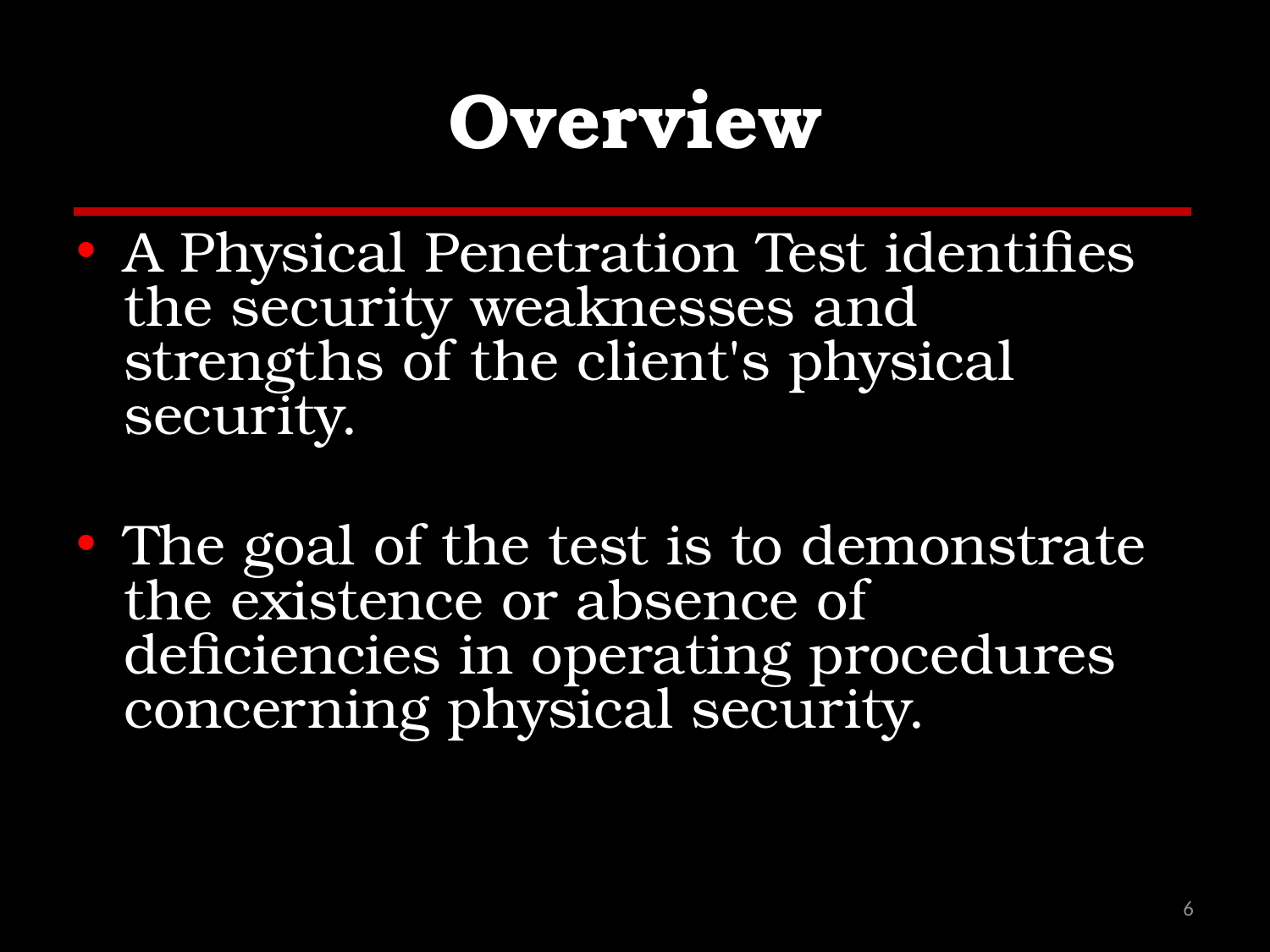

# Overview
A Physical Penetration Test identifies the security weaknesses and strengths of the client's physical security.

The goal of the test is to demonstrate the existence or absence of deficiencies in operating procedures concerning physical security.
6